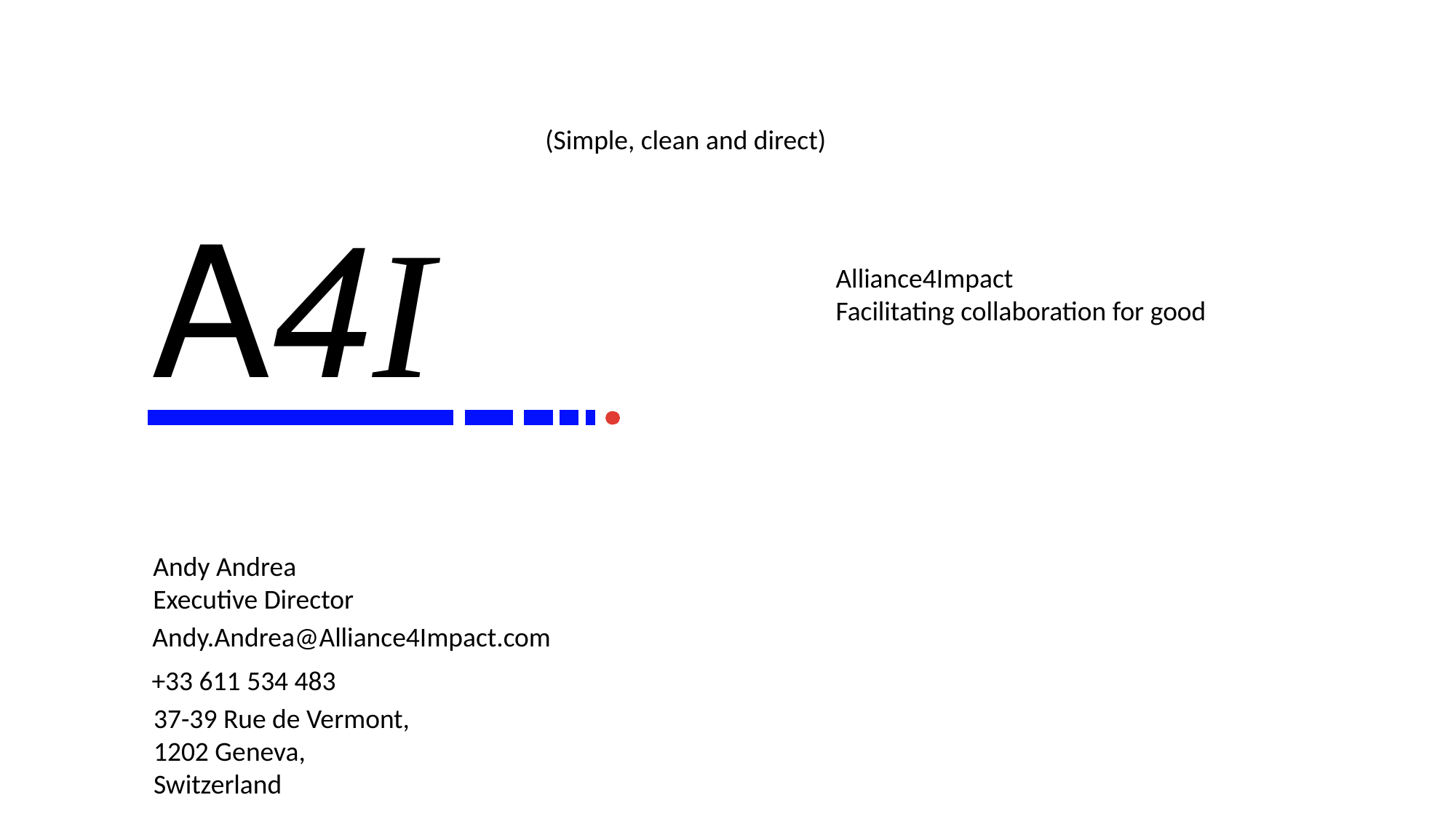

(Simple, clean and direct)
A4I
Alliance4Impact
Facilitating collaboration for good

Andy Andrea
Executive Director
Andy.Andrea@Alliance4Impact.com
+33 611 534 483
37-39 Rue de Vermont,
1202 Geneva,
Switzerland